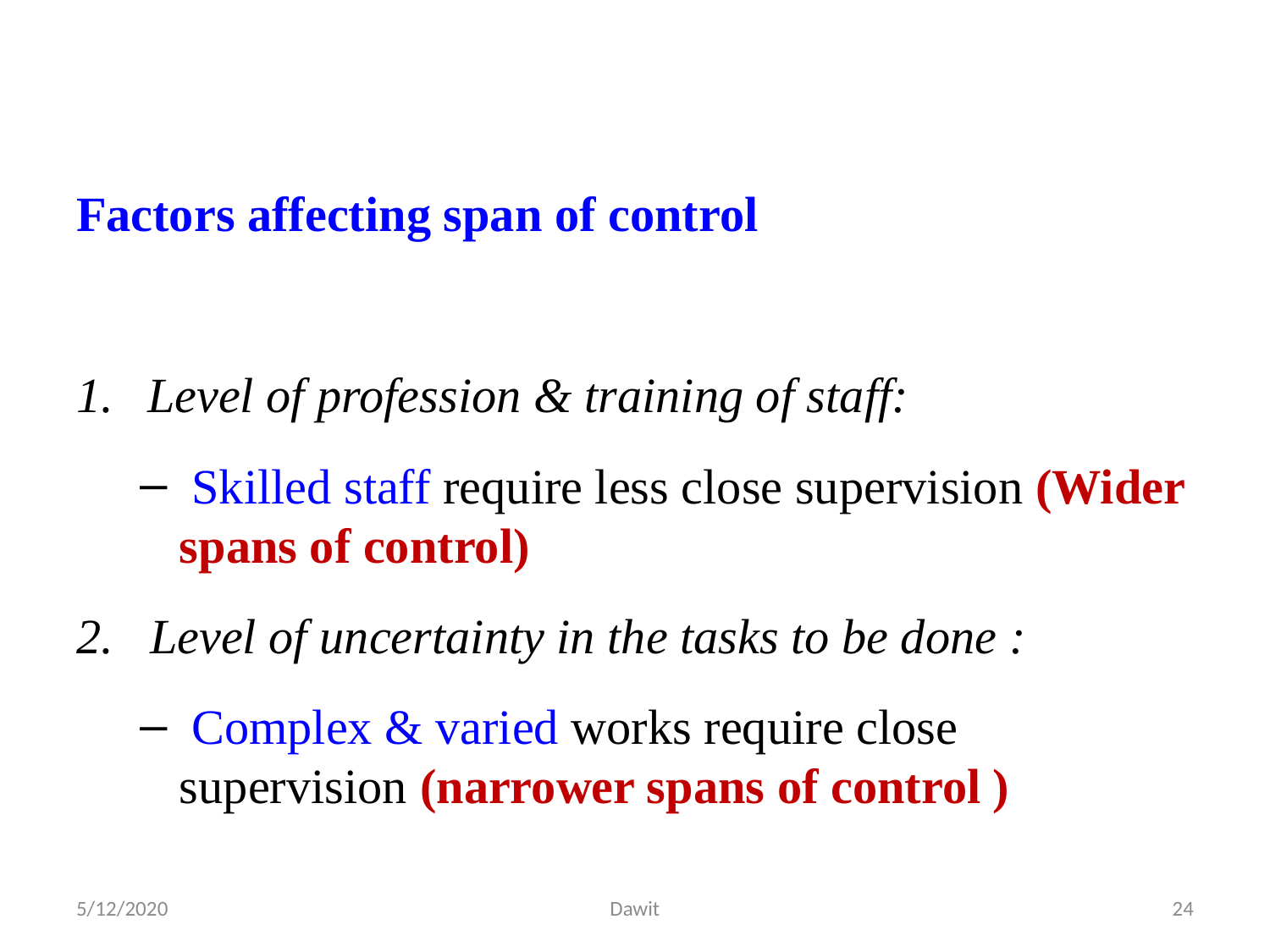

Factors affecting span of control

Level of profession & training of staff:
 Skilled staff require less close supervision (Wider spans of control)
2.   Level of uncertainty in the tasks to be done :
 Complex & varied works require close supervision (narrower spans of control )
5/12/2020
Dawit
24